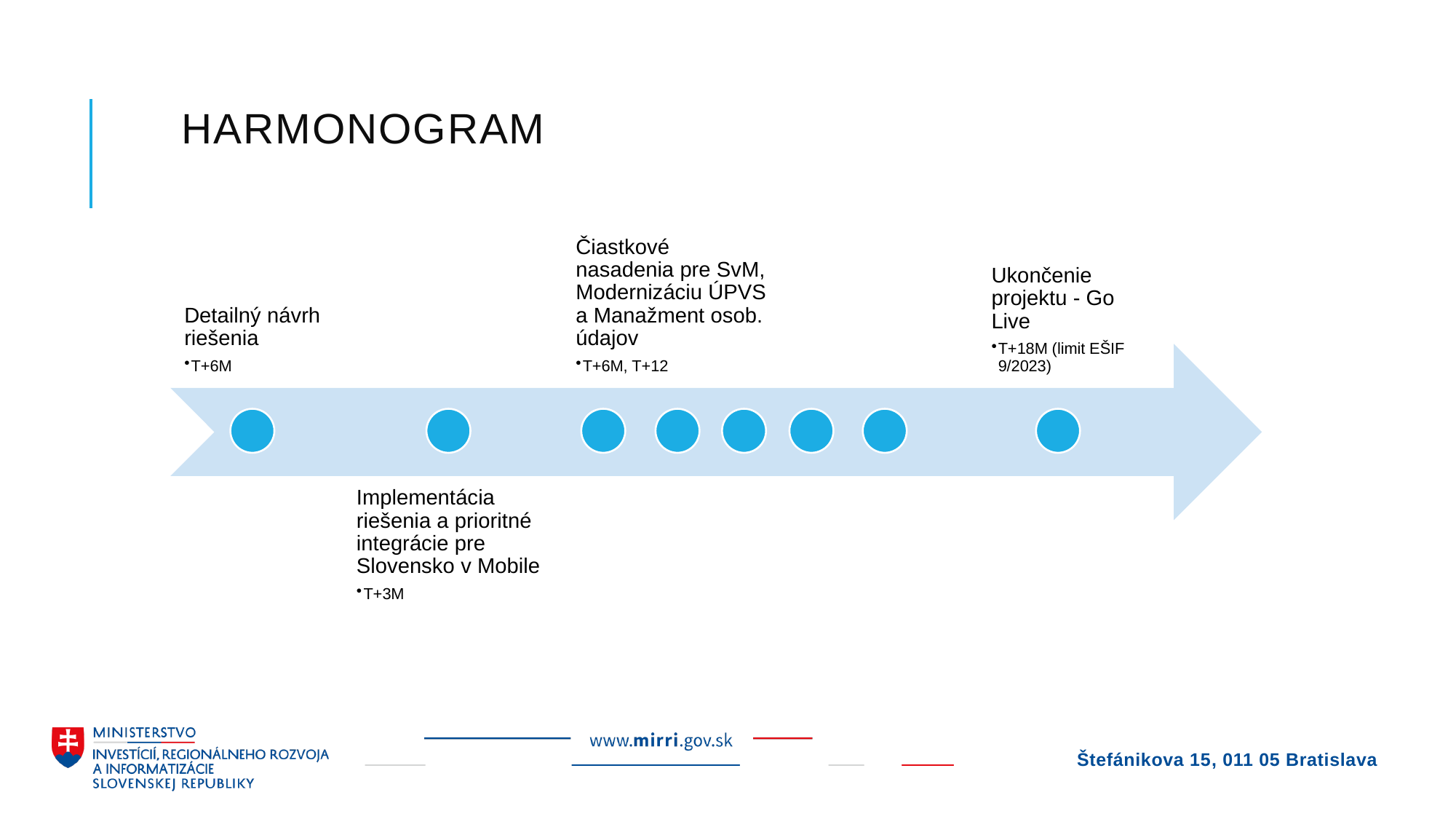

# HArmonogram
Detailný návrh riešenia
T+6M
Implementácia riešenia a prioritné integrácie pre Slovensko v Mobile
T+3M
Čiastkové nasadenia pre SvM,  Modernizáciu ÚPVS a Manažment osob. údajov
T+6M, T+12

Ukončenie projektu - Go Live
T+18M (limit EŠIF 9/2023)